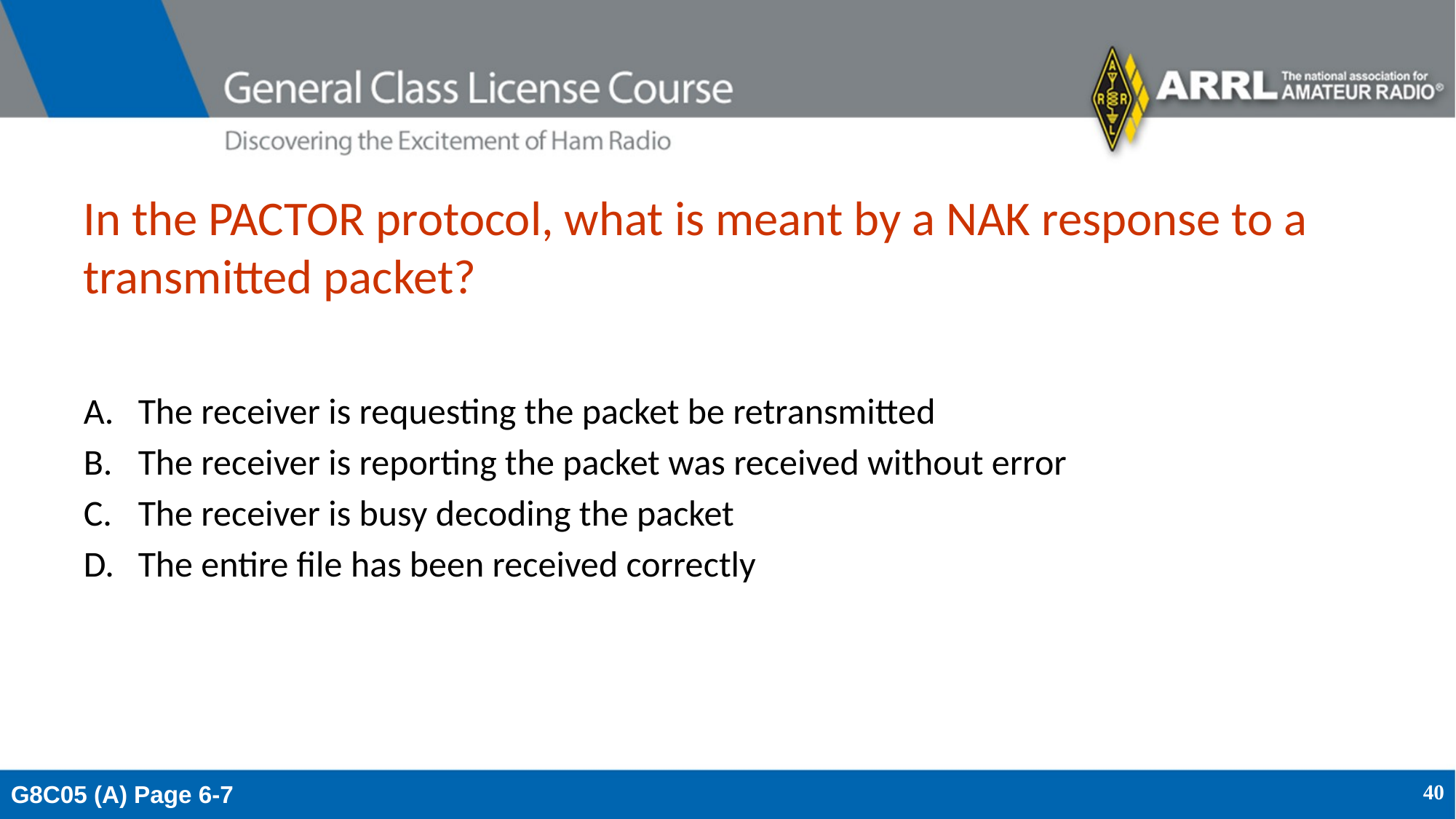

# In the PACTOR protocol, what is meant by a NAK response to a transmitted packet?
The receiver is requesting the packet be retransmitted
The receiver is reporting the packet was received without error
The receiver is busy decoding the packet
The entire file has been received correctly
G8C05 (A) Page 6-7
40